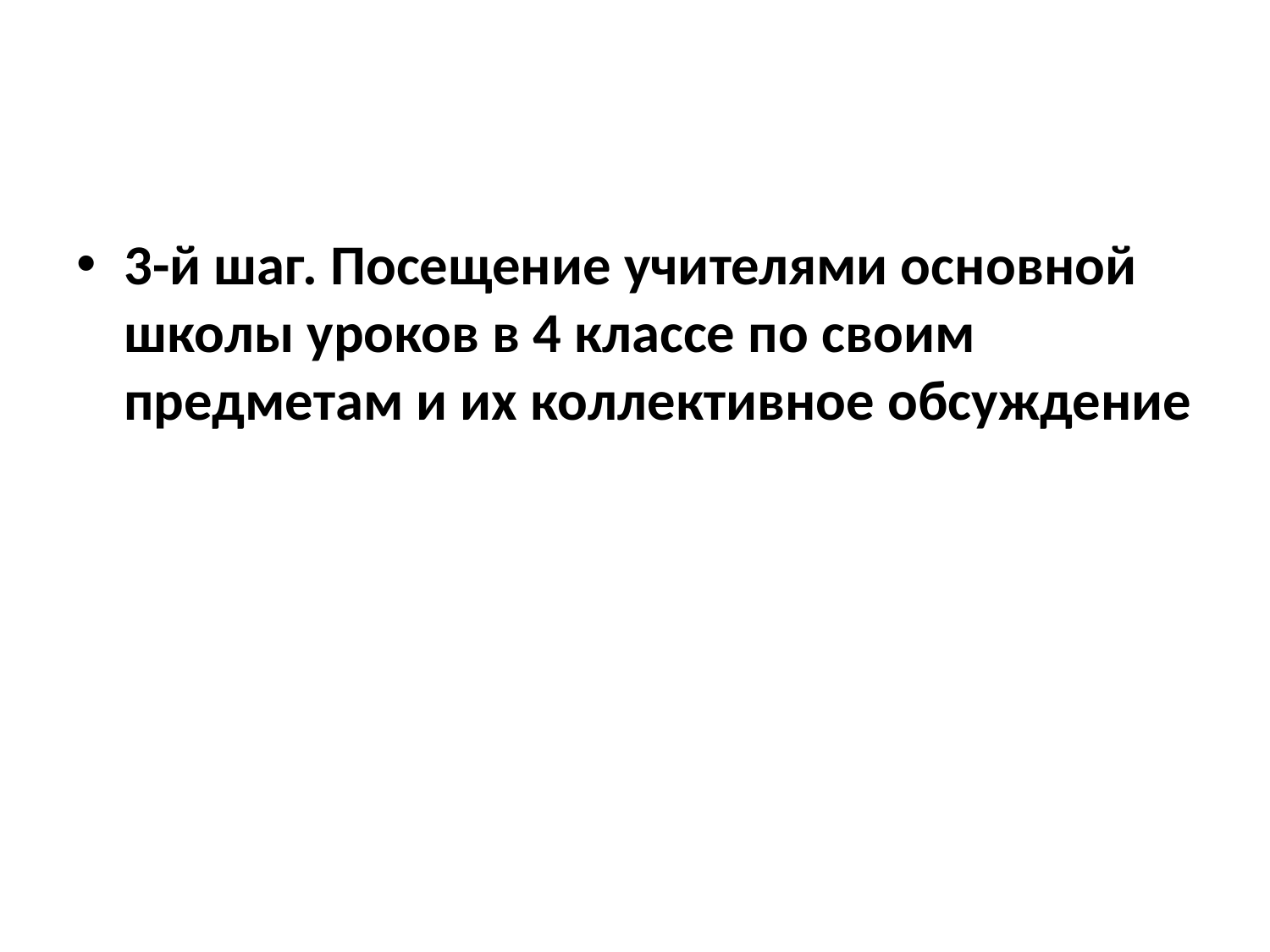

#
3-й шаг. Посещение учителями основной школы уроков в 4 классе по своим предметам и их коллективное обсуждение